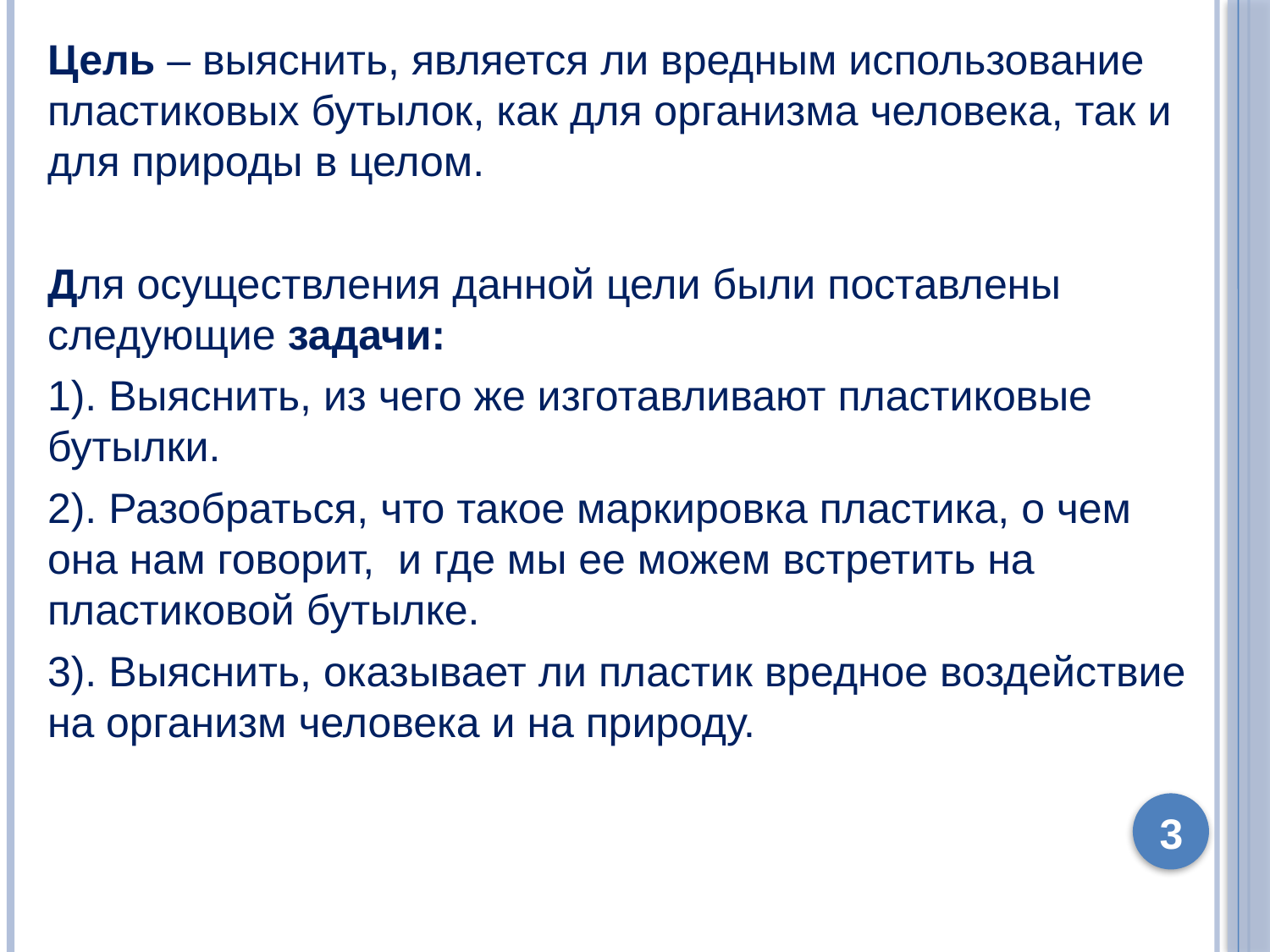

Цель – выяснить, является ли вредным использование пластиковых бутылок, как для организма человека, так и для природы в целом.

Для осуществления данной цели были поставлены следующие задачи:
1). Выяснить, из чего же изготавливают пластиковые бутылки.
2). Разобраться, что такое маркировка пластика, о чем она нам говорит,  и где мы ее можем встретить на пластиковой бутылке.
3). Выяснить, оказывает ли пластик вредное воздействие на организм человека и на природу.
3